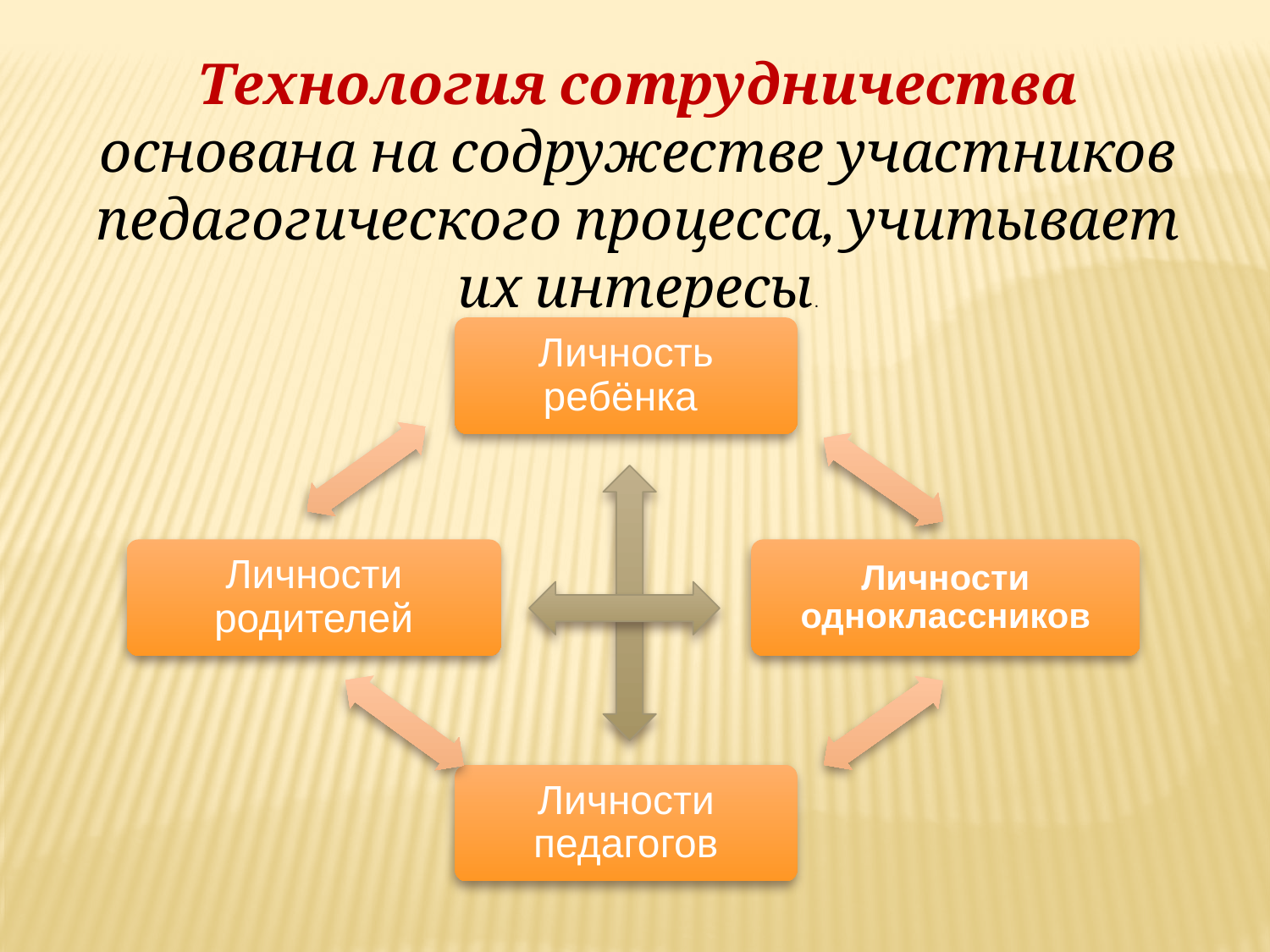

Технология сотрудничества основана на содружестве участников педагогического процесса, учитывает их интересы.

Личность ребёнка

Личности одноклассников

Личности педагогов

Личности родителей